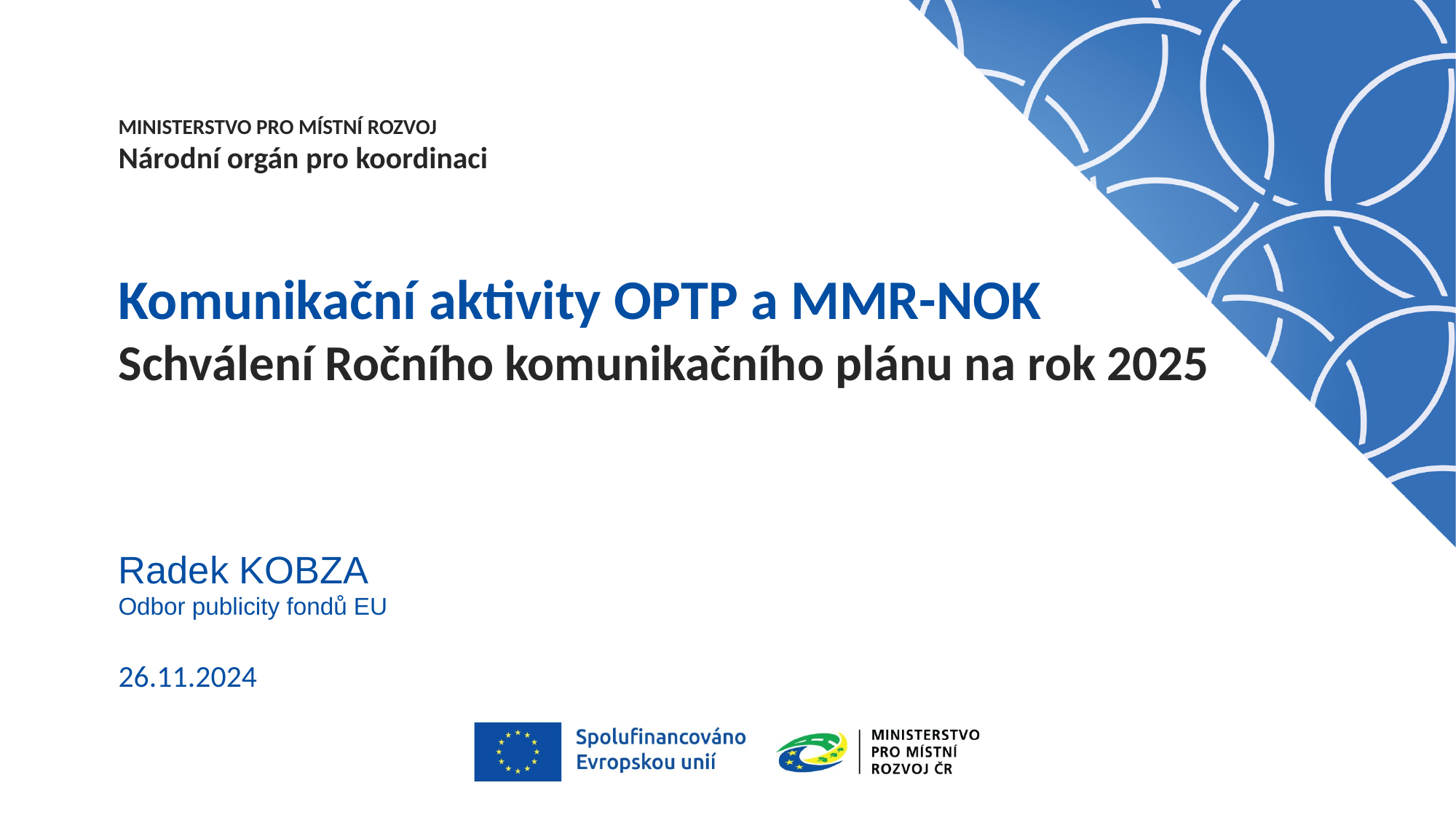

# Komunikační aktivity OPTP a MMR-NOK Schválení Ročního komunikačního plánu na rok 2025
Radek KOBZA
Odbor publicity fondů EU
26.11.2024